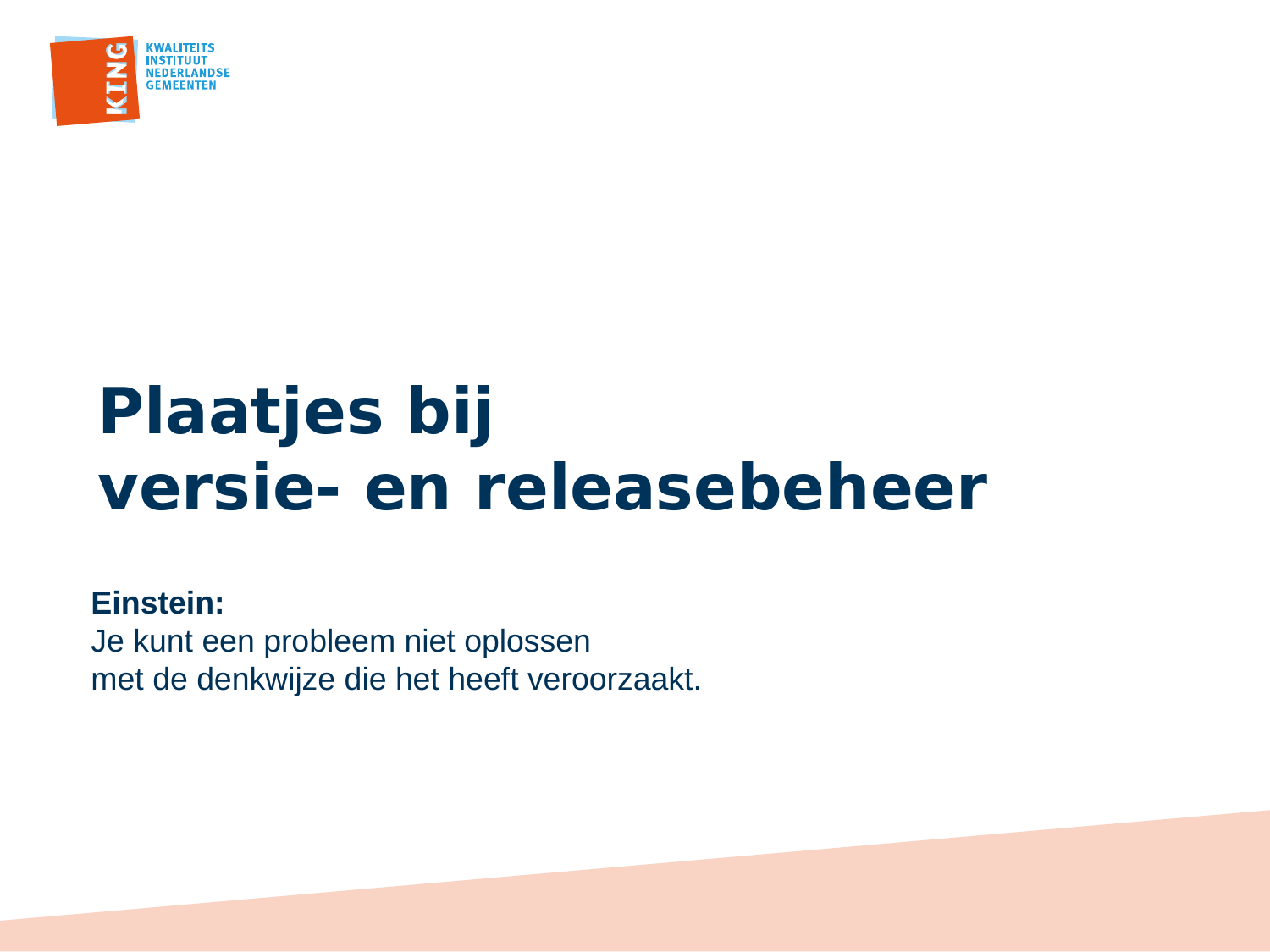

# Plaatjes bij versie- en releasebeheer
Einstein:
Je kunt een probleem niet oplossen
met de denkwijze die het heeft veroorzaakt.